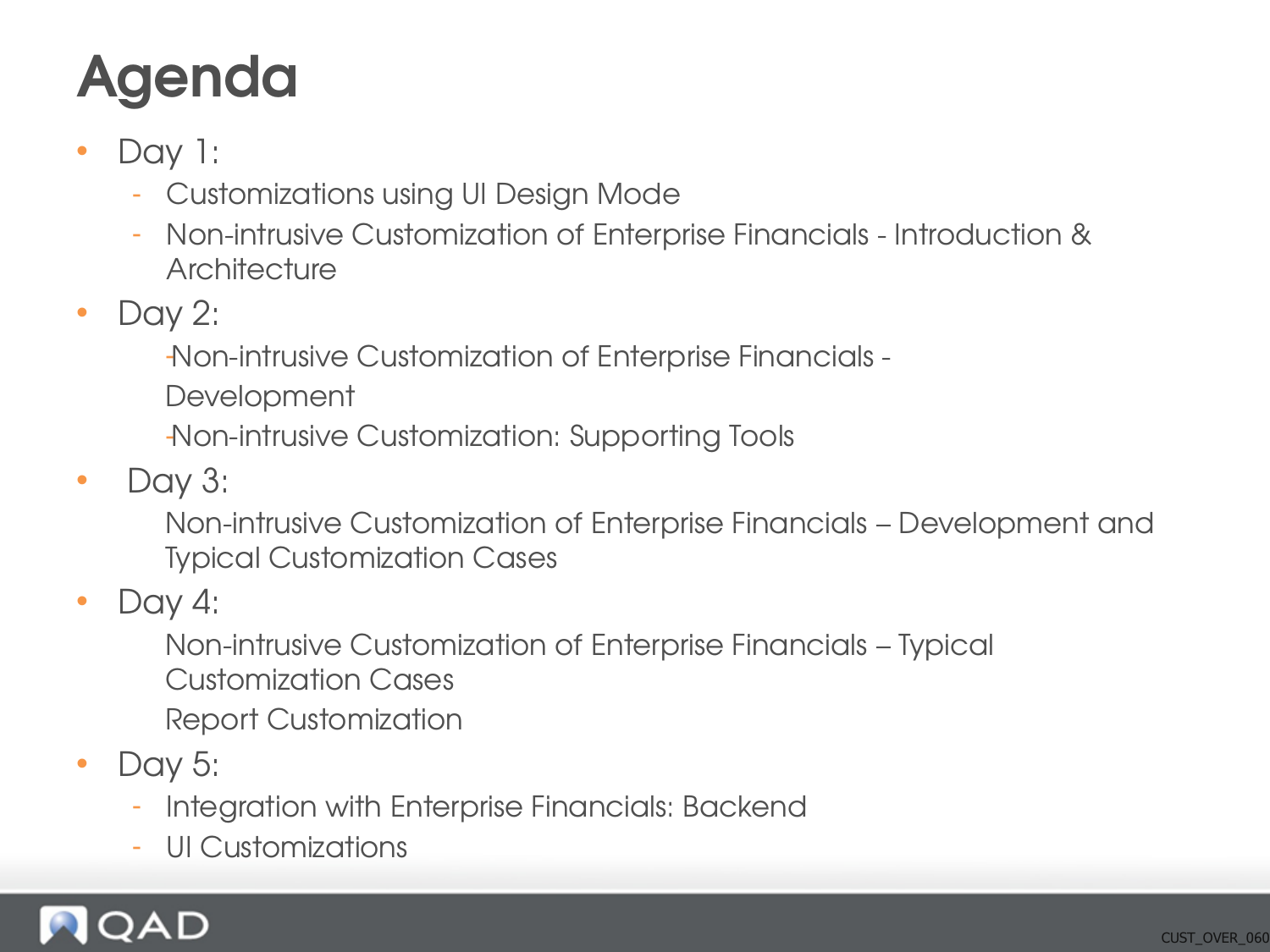

# Agenda
Day 1:
Customizations using UI Design Mode
Non-intrusive Customization of Enterprise Financials - Introduction & Architecture
Day 2:
Non-intrusive Customization of Enterprise Financials -
Development
Non-intrusive Customization: Supporting Tools
 Day 3:
Non-intrusive Customization of Enterprise Financials – Development and Typical Customization Cases
Day 4:
Non-intrusive Customization of Enterprise Financials – Typical Customization Cases
Report Customization
Day 5:
Integration with Enterprise Financials: Backend
UI Customizations

CUST_OVER_060